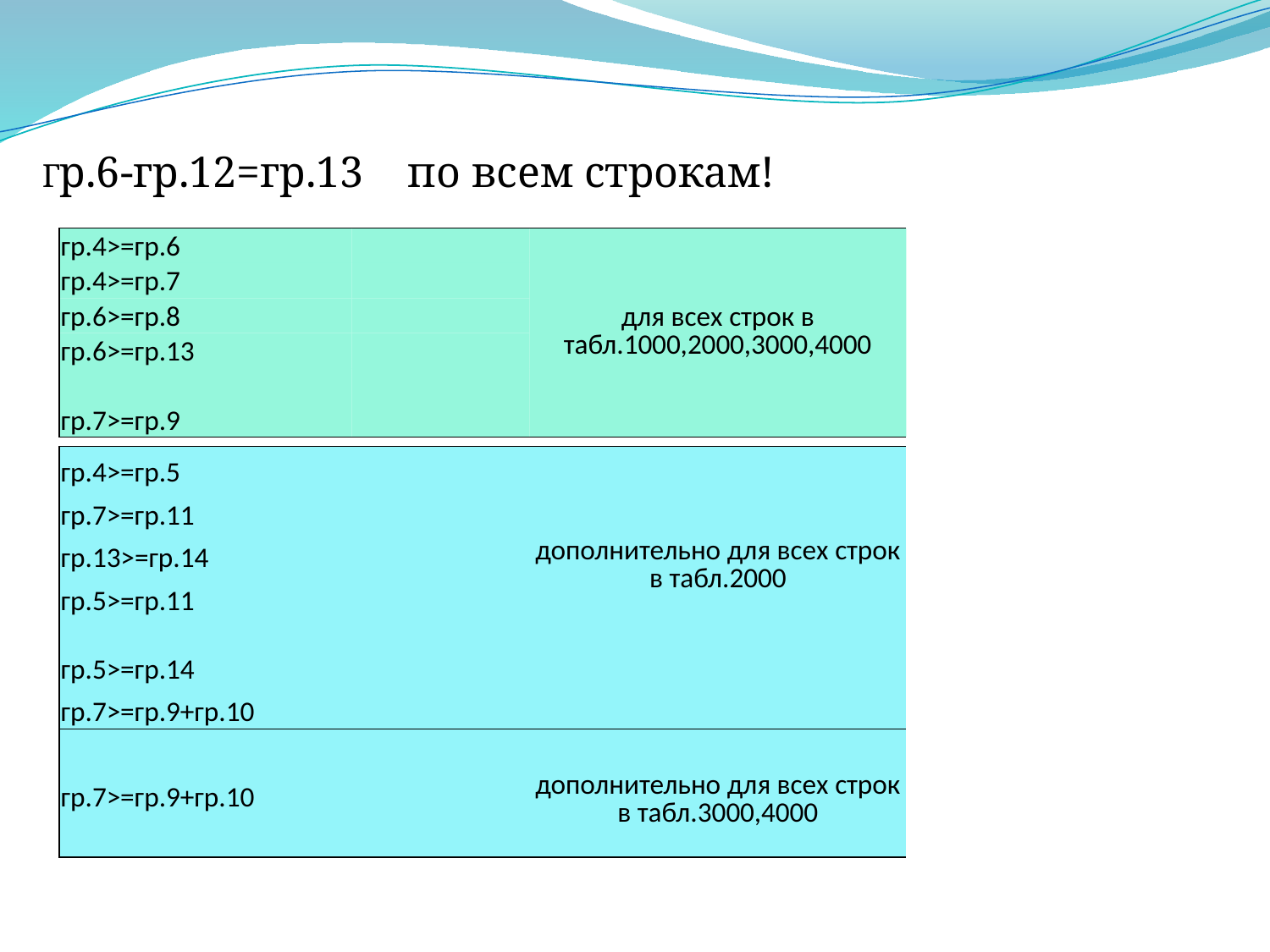

Гр.6-гр.12=гр.13    по всем строкам!

| гр.4>=гр.6 |  | для всех строк в табл.1000,2000,3000,4000 |
| --- | --- | --- |
| гр.4>=гр.7 |  |  |
| гр.6>=гр.8 |  |  |
| гр.6>=гр.13 |  |  |
| гр.7>=гр.9 |  |  |
| гр.4>=гр.5 |  | дополнительно для всех строк в табл.2000 |  |  |  |
| --- | --- | --- | --- | --- | --- |
| гр.7>=гр.11 |  |  |  |  |  |
| гр.13>=гр.14 |  |  |  |  |  |
| гр.5>=гр.11 |  |  |  |  |  |
| гр.5>=гр.14 |  |  |  |  |  |
| гр.7>=гр.9+гр.10 |  |  |  |  |  |
|  |  |  |  |  |  |
| гр.7>=гр.9+гр.10 |  | дополнительно для всех строк в табл.3000,4000 |  |  |  |
|  |  |  |  |  |  |